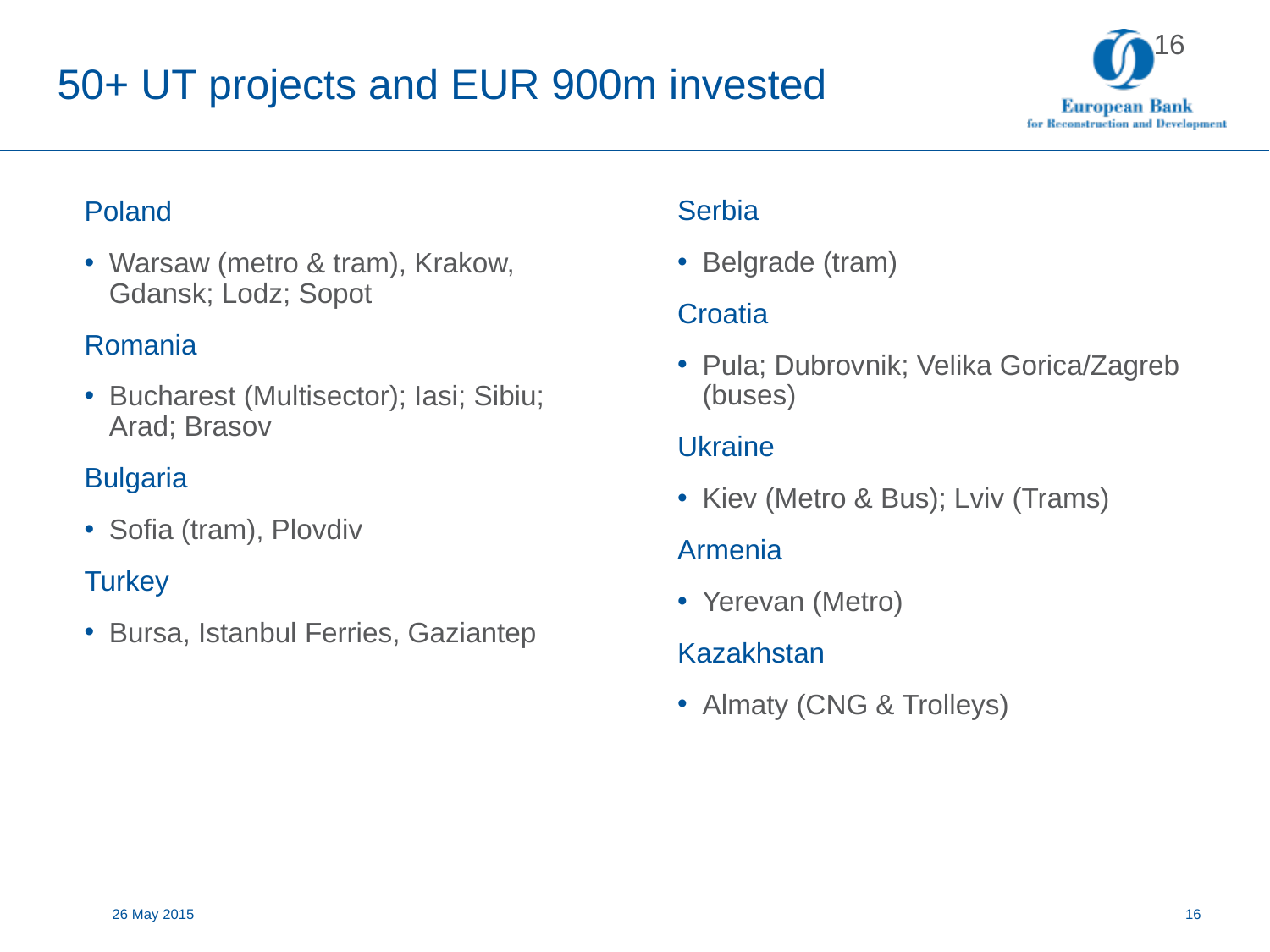

# 50+ UT projects and EUR 900m invested

Serbia
Belgrade (tram)
Croatia
Pula; Dubrovnik; Velika Gorica/Zagreb (buses)
Ukraine
Kiev (Metro & Bus); Lviv (Trams)
Armenia
Yerevan (Metro)
Kazakhstan
Almaty (CNG & Trolleys)
Poland
Warsaw (metro & tram), Krakow, Gdansk; Lodz; Sopot
Romania
Bucharest (Multisector); Iasi; Sibiu; Arad; Brasov
Bulgaria
Sofia (tram), Plovdiv
Turkey
Bursa, Istanbul Ferries, Gaziantep
26 May 2015

16